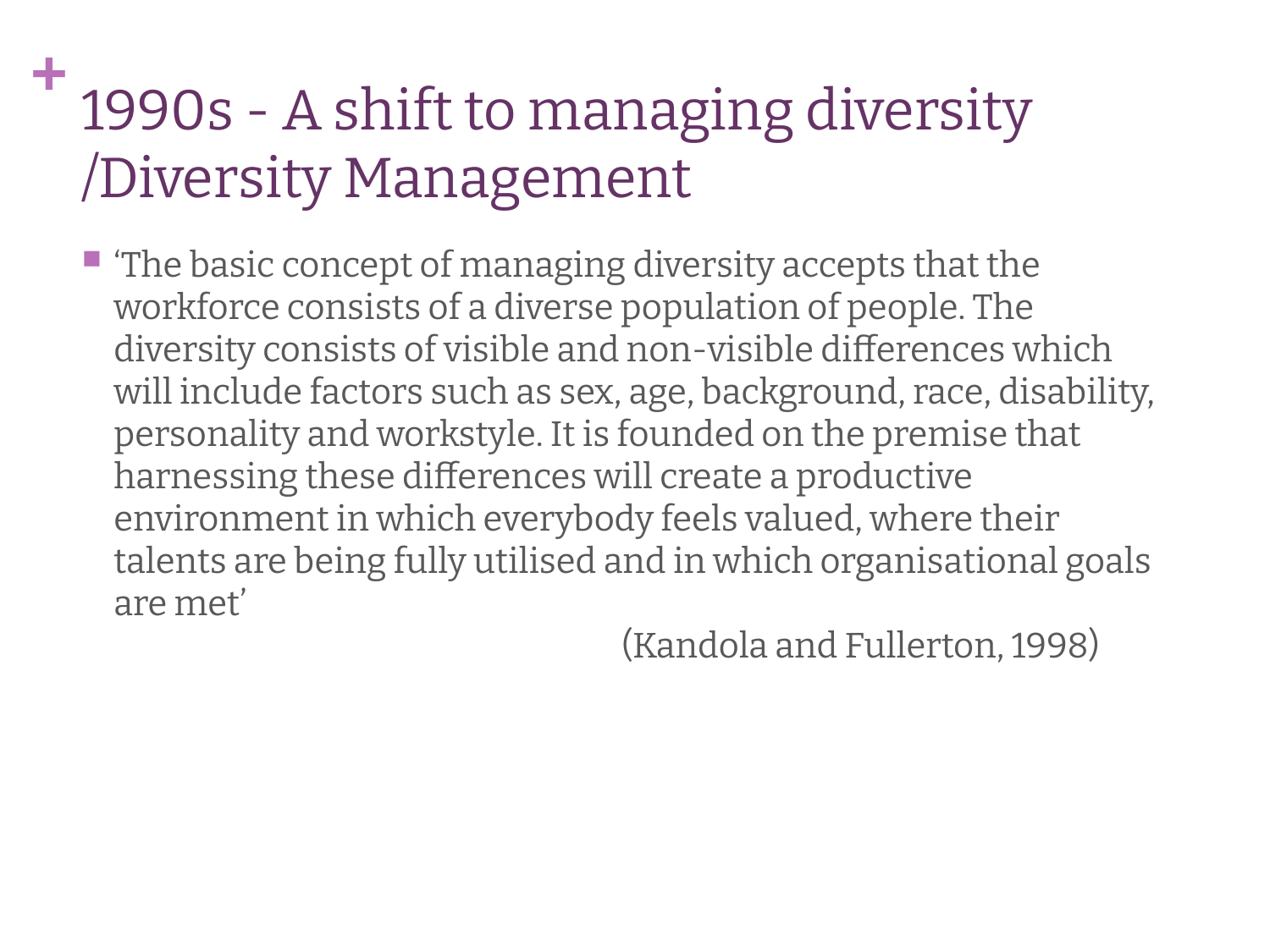

# 1990s - A shift to managing diversity /Diversity Management
‘The basic concept of managing diversity accepts that the workforce consists of a diverse population of people. The diversity consists of visible and non-visible differences which will include factors such as sex, age, background, race, disability, personality and workstyle. It is founded on the premise that harnessing these differences will create a productive environment in which everybody feels valued, where their talents are being fully utilised and in which organisational goals are met’											(Kandola and Fullerton, 1998)